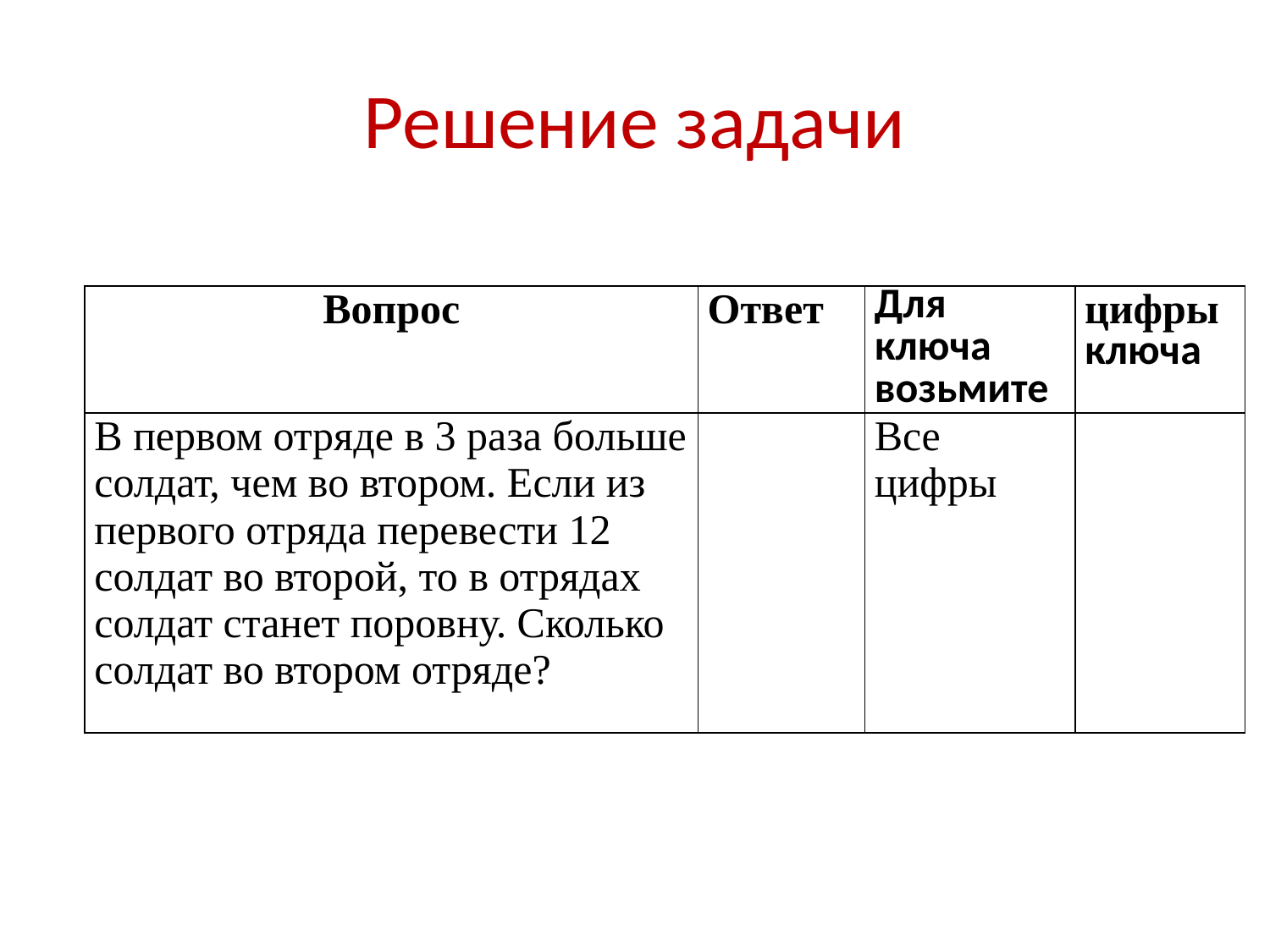

# Решение задачи
| Вопрос | Ответ | Для ключа возьмите | цифры ключа |
| --- | --- | --- | --- |
| В первом отряде в 3 раза больше солдат, чем во втором. Если из первого отряда перевести 12 солдат во второй, то в отрядах солдат станет поровну. Сколько солдат во втором отряде? |  | Все цифры |  |